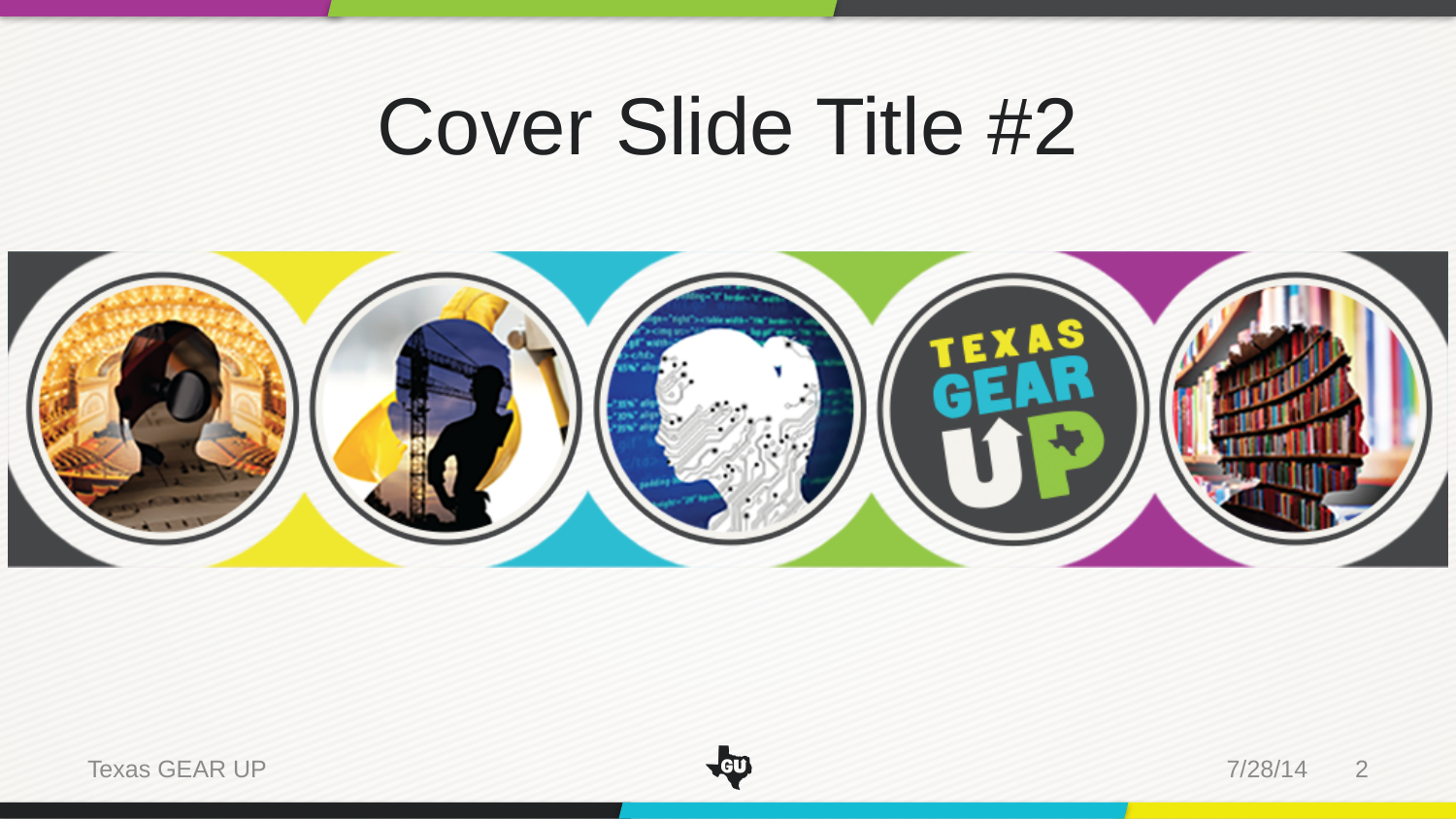

Cover Slide Title #2
7/28/14
2
Texas GEAR UP